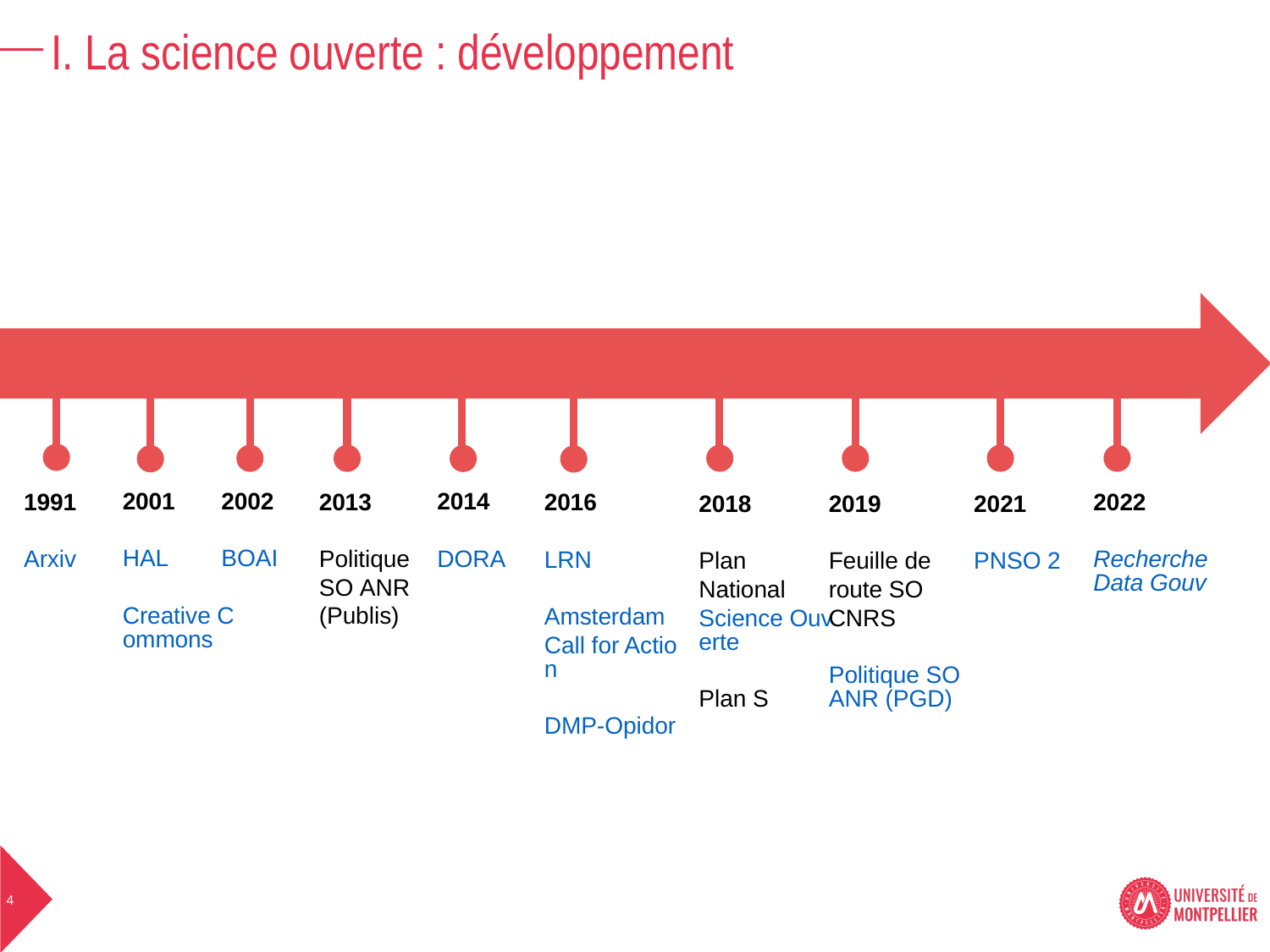

I. La science ouverte : développement

2002

BOAI
2001

HAL

Creative Commons
2014

DORA
2022

Recherche Data Gouv

2013

Politique SO ANR
(Publis)
1991

Arxiv
2016

LRN

Amsterdam
Call for Action

DMP-Opidor
2021

PNSO 2
2018

Plan
National
Science Ouverte

Plan S
2019

Feuille de route SO
CNRS

Politique SO ANR (PGD)
4